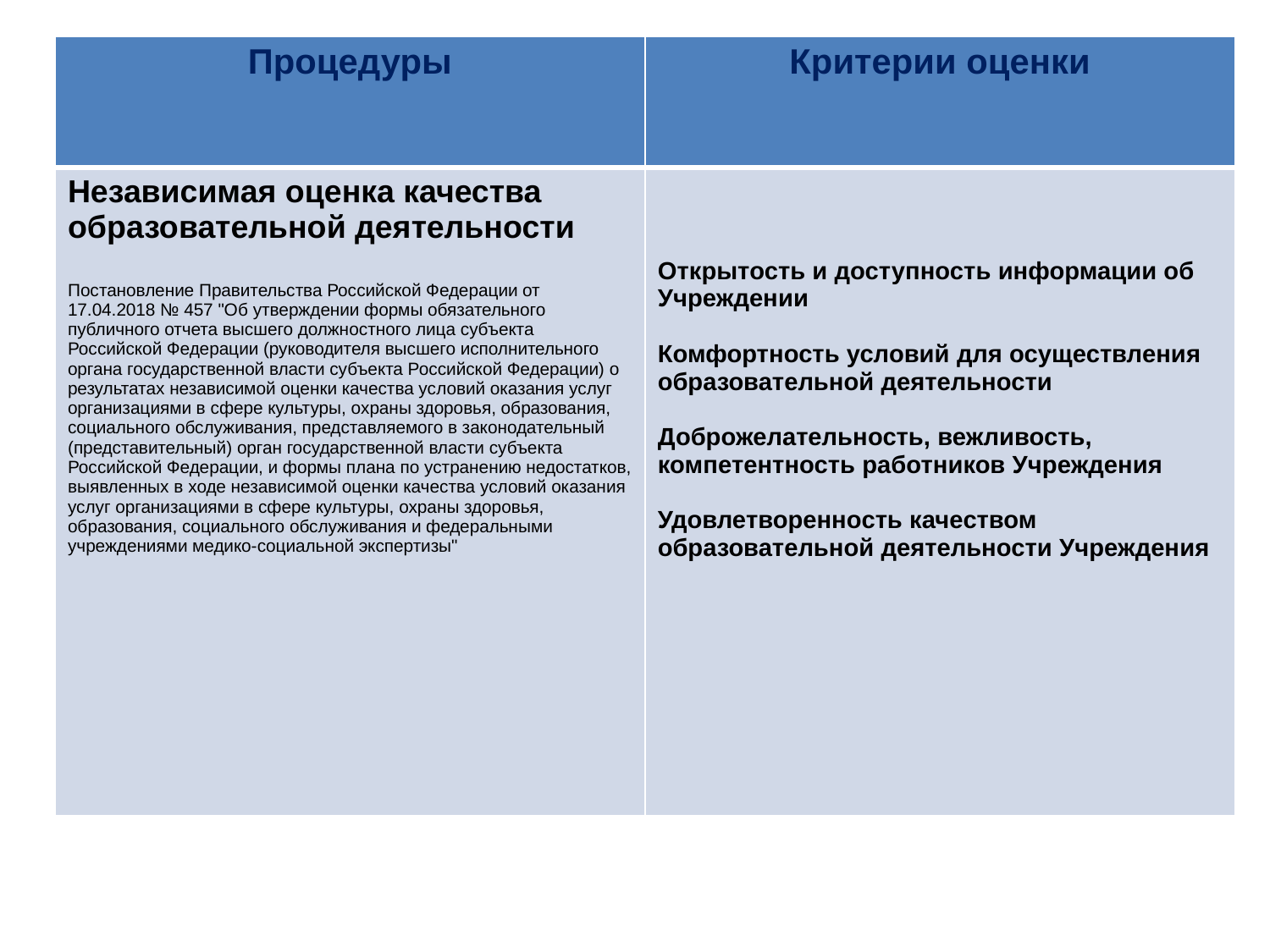

| Процедуры | Критерии оценки |
| --- | --- |
| Независимая оценка качества образовательной деятельности Постановление Правительства Российской Федерации от 17.04.2018 № 457 "Об утверждении формы обязательного публичного отчета высшего должностного лица субъекта Российской Федерации (руководителя высшего исполнительного органа государственной власти субъекта Российской Федерации) о результатах независимой оценки качества условий оказания услуг организациями в сфере культуры, охраны здоровья, образования, социального обслуживания, представляемого в законодательный (представительный) орган государственной власти субъекта Российской Федерации, и формы плана по устранению недостатков, выявленных в ходе независимой оценки качества условий оказания услуг организациями в сфере культуры, охраны здоровья, образования, социального обслуживания и федеральными учреждениями медико-социальной экспертизы" | Открытость и доступность информации об Учреждении Комфортность условий для осуществления образовательной деятельности Доброжелательность, вежливость, компетентность работников Учреждения Удовлетворенность качеством образовательной деятельности Учреждения |